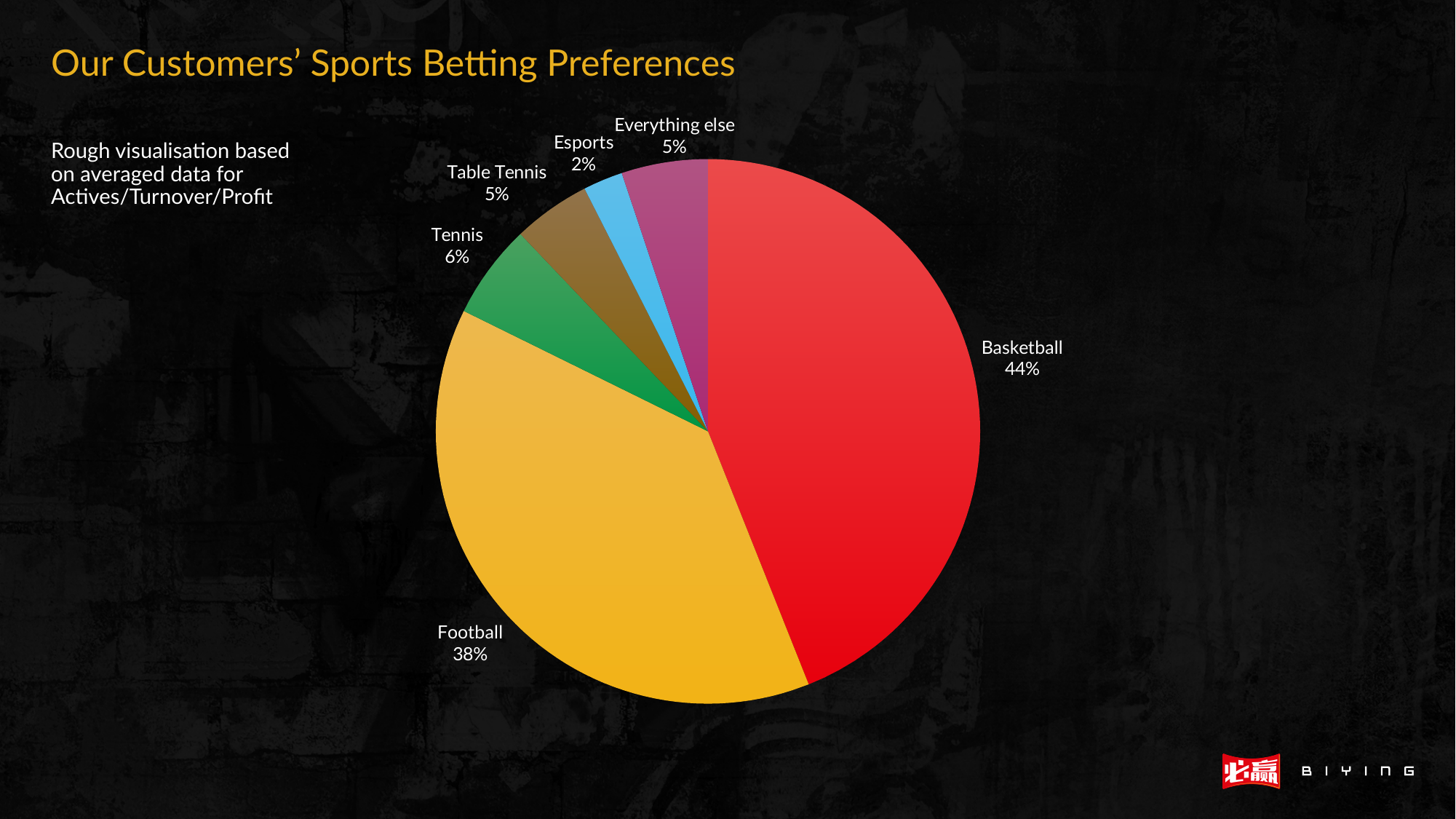

Our Customers’ Sports Betting Preferences

### Chart

| Category |  |
|---|---|
| Basketball | 0.5356000000000001 |
| Football | 0.4668333333333334 |
| Tennis | 0.0684 |
| Table Tennis | 0.056133333333333334 |
| Esports | 0.028766666666666666 |
| Everything else | 0.0625 |
Rough visualisation based on averaged data for Actives/Turnover/Profit